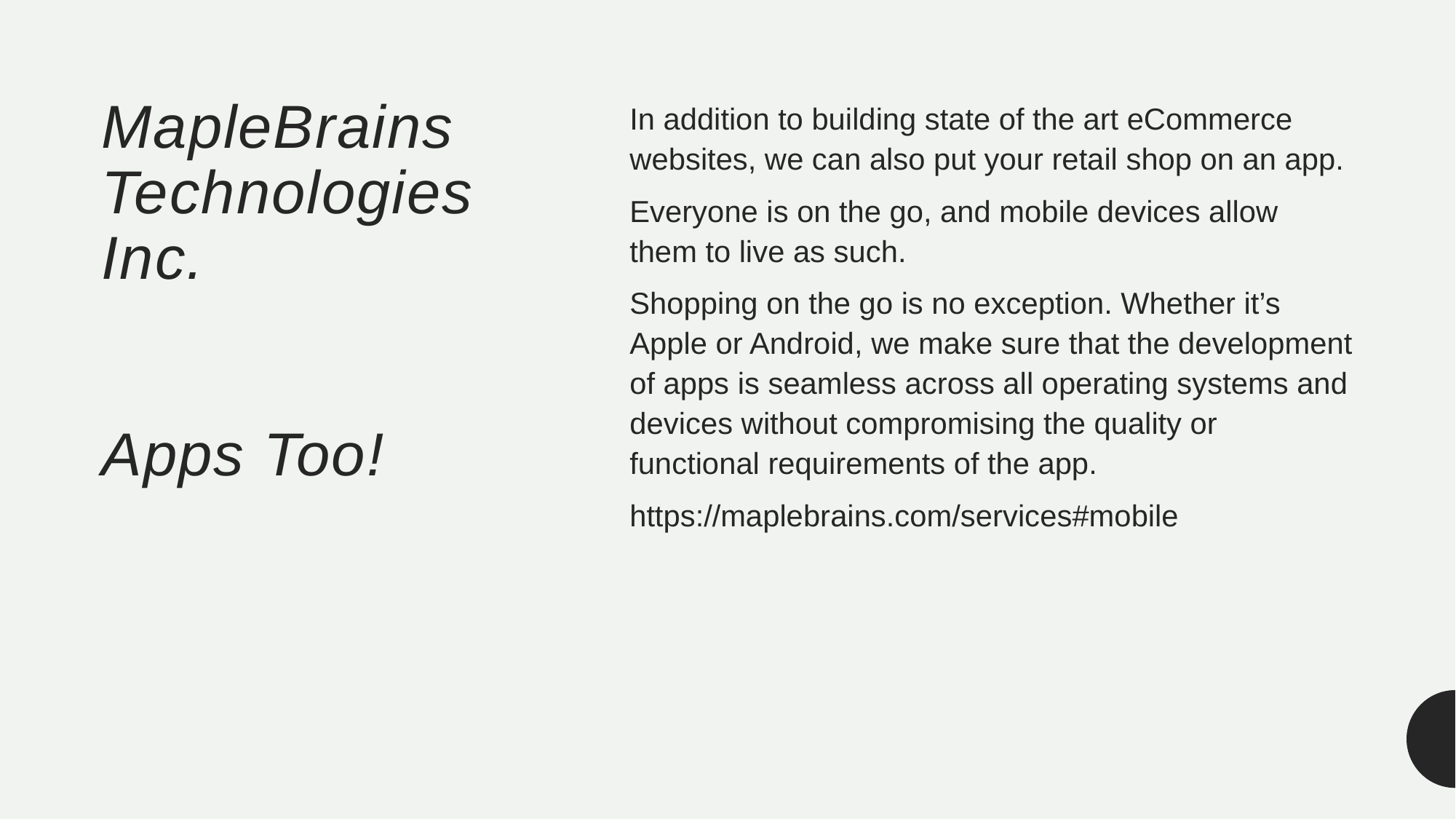

# MapleBrains Technologies Inc. Apps Too!
In addition to building state of the art eCommerce websites, we can also put your retail shop on an app.
Everyone is on the go, and mobile devices allow them to live as such.
Shopping on the go is no exception. Whether it’s Apple or Android, we make sure that the development of apps is seamless across all operating systems and devices without compromising the quality or functional requirements of the app.
https://maplebrains.com/services#mobile